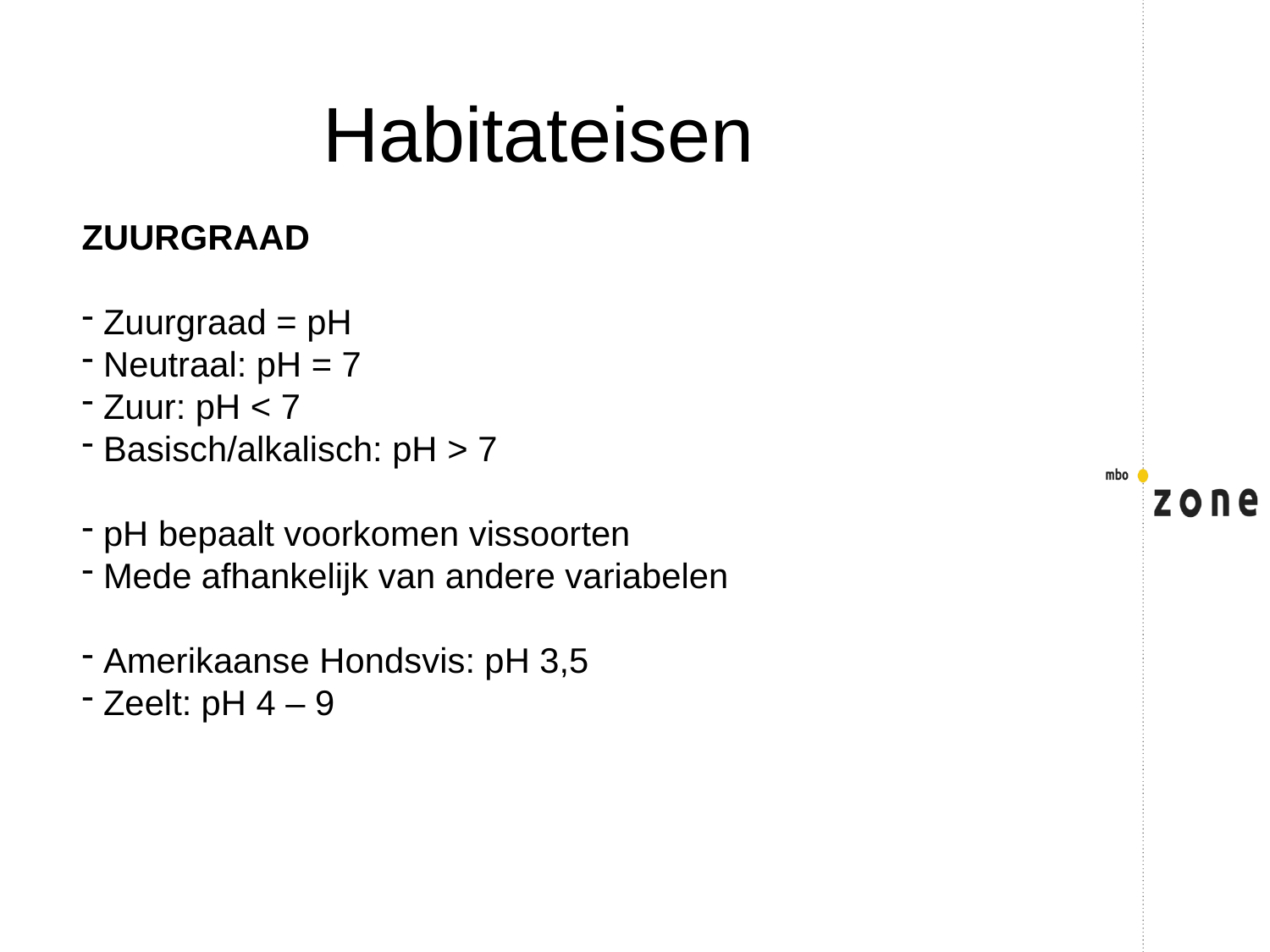

Habitateisen
ZUURGRAAD

 Zuurgraad = pH
 Neutraal: pH = 7
 Zuur: pH < 7
 Basisch/alkalisch: pH > 7

 pH bepaalt voorkomen vissoorten
 Mede afhankelijk van andere variabelen

 Amerikaanse Hondsvis: pH 3,5
 Zeelt: pH 4 – 9